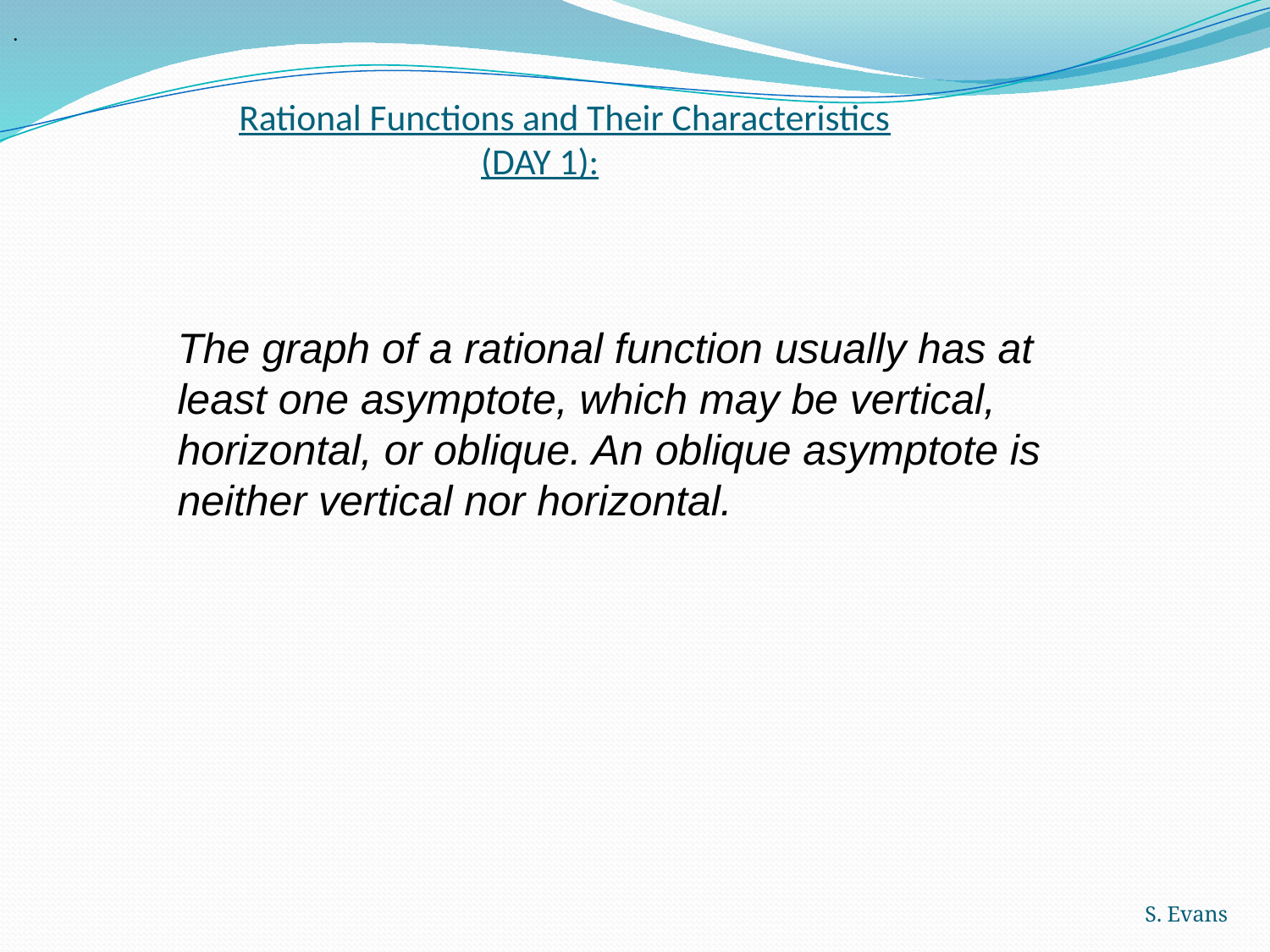

.
# Rational Functions and Their Characteristics (DAY 1):

The graph of a rational function usually has at least one asymptote, which may be vertical, horizontal, or oblique. An oblique asymptote is neither vertical nor horizontal.

S. Evans